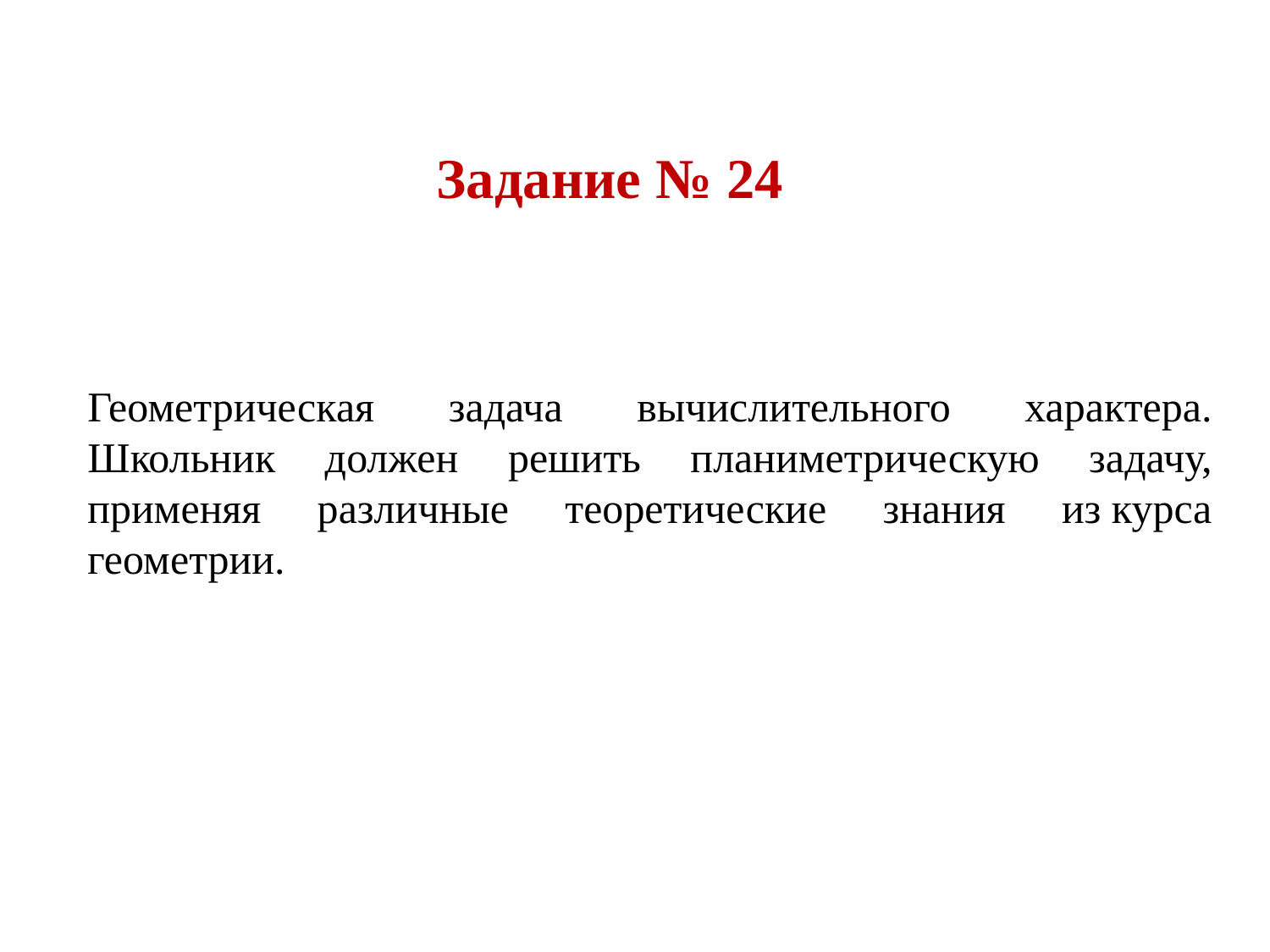

Задание № 24
Геометрическая задача вычислительного характера. Школьник должен решить планиметрическую задачу, применяя различные теоретические знания из курса геометрии.